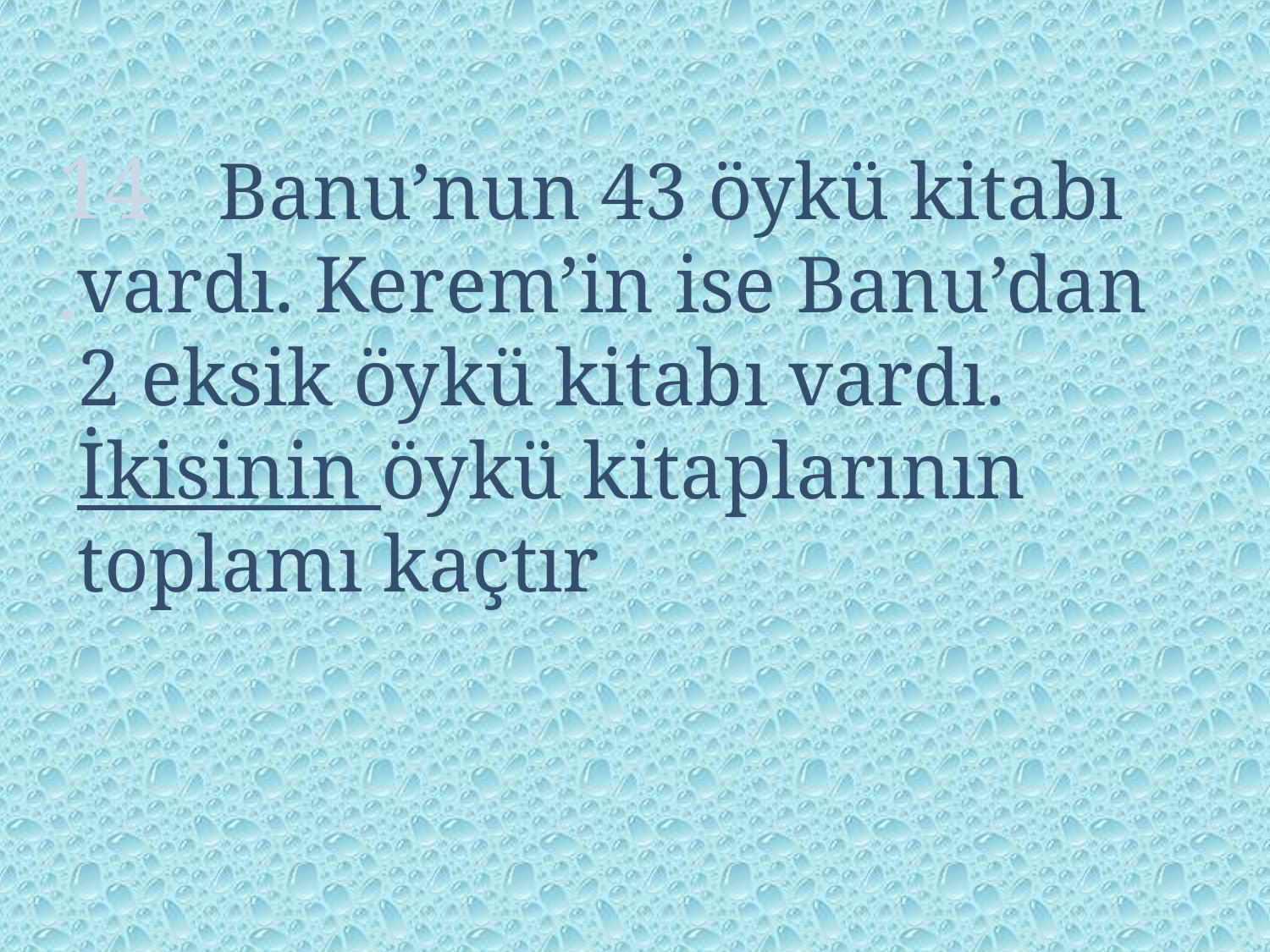

14.
       Banu’nun 43 öykü kitabı vardı. Kerem’in ise Banu’dan 2 eksik öykü kitabı vardı. İkisinin öykü kitaplarının toplamı kaçtır